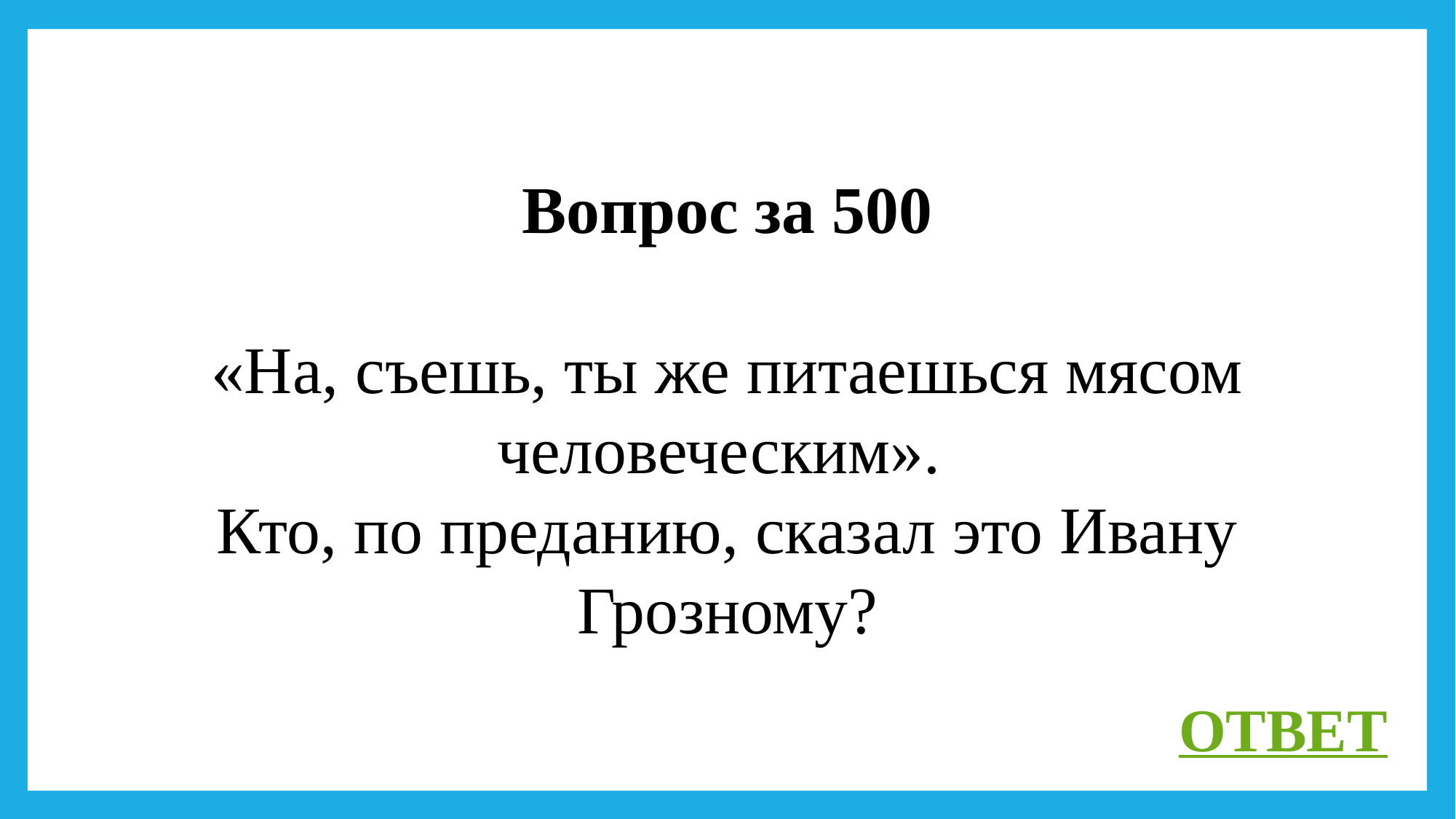

Вопрос за 500

«На, съешь, ты же питаешься мясом человеческим».
Кто, по преданию, сказал это Ивану Грозному?
ОТВЕТ